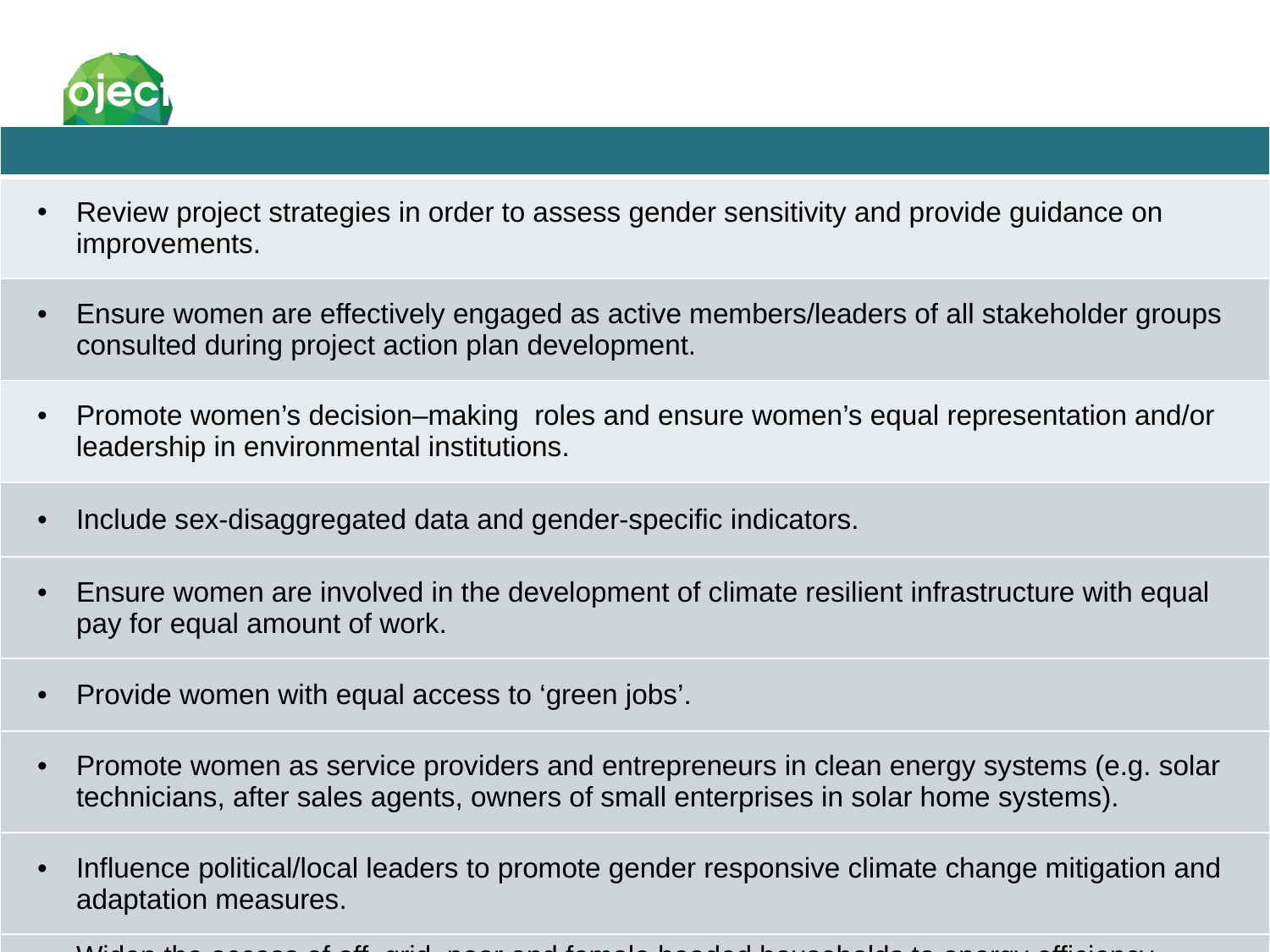

5. Examples of gender design features in climate change projects
|  |
| --- |
| Review project strategies in order to assess gender sensitivity and provide guidance on improvements. |
| Ensure women are effectively engaged as active members/leaders of all stakeholder groups consulted during project action plan development. |
| Promote women’s decision–making roles and ensure women’s equal representation and/or leadership in environmental institutions. |
| Include sex-disaggregated data and gender-specific indicators. |
| Ensure women are involved in the development of climate resilient infrastructure with equal pay for equal amount of work. |
| Provide women with equal access to ‘green jobs’. |
| Promote women as service providers and entrepreneurs in clean energy systems (e.g. solar technicians, after sales agents, owners of small enterprises in solar home systems). |
| Influence political/local leaders to promote gender responsive climate change mitigation and adaptation measures. |
| Widen the access of off–grid, poor and female headed households to energy efficiency programs. |